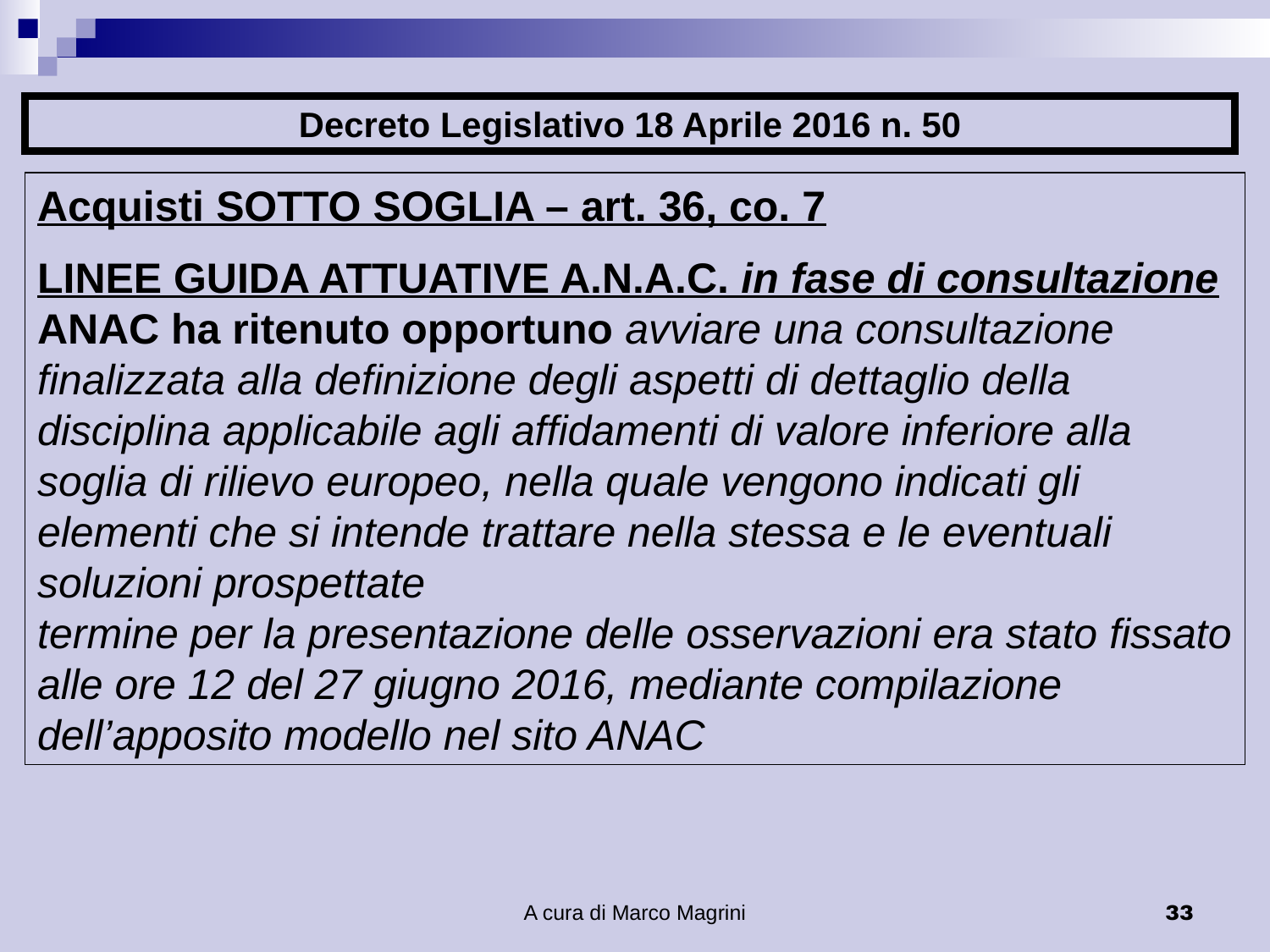

Decreto Legislativo 18 Aprile 2016 n. 50
Acquisti SOTTO SOGLIA – art. 36, co. 7

LINEE GUIDA ATTUATIVE A.N.A.C. in fase di consultazione
ANAC ha ritenuto opportuno avviare una consultazione finalizzata alla definizione degli aspetti di dettaglio della disciplina applicabile agli affidamenti di valore inferiore alla soglia di rilievo europeo, nella quale vengono indicati gli elementi che si intende trattare nella stessa e le eventuali soluzioni prospettate
termine per la presentazione delle osservazioni era stato fissato alle ore 12 del 27 giugno 2016, mediante compilazione dell’apposito modello nel sito ANAC

A cura di Marco Magrini
33